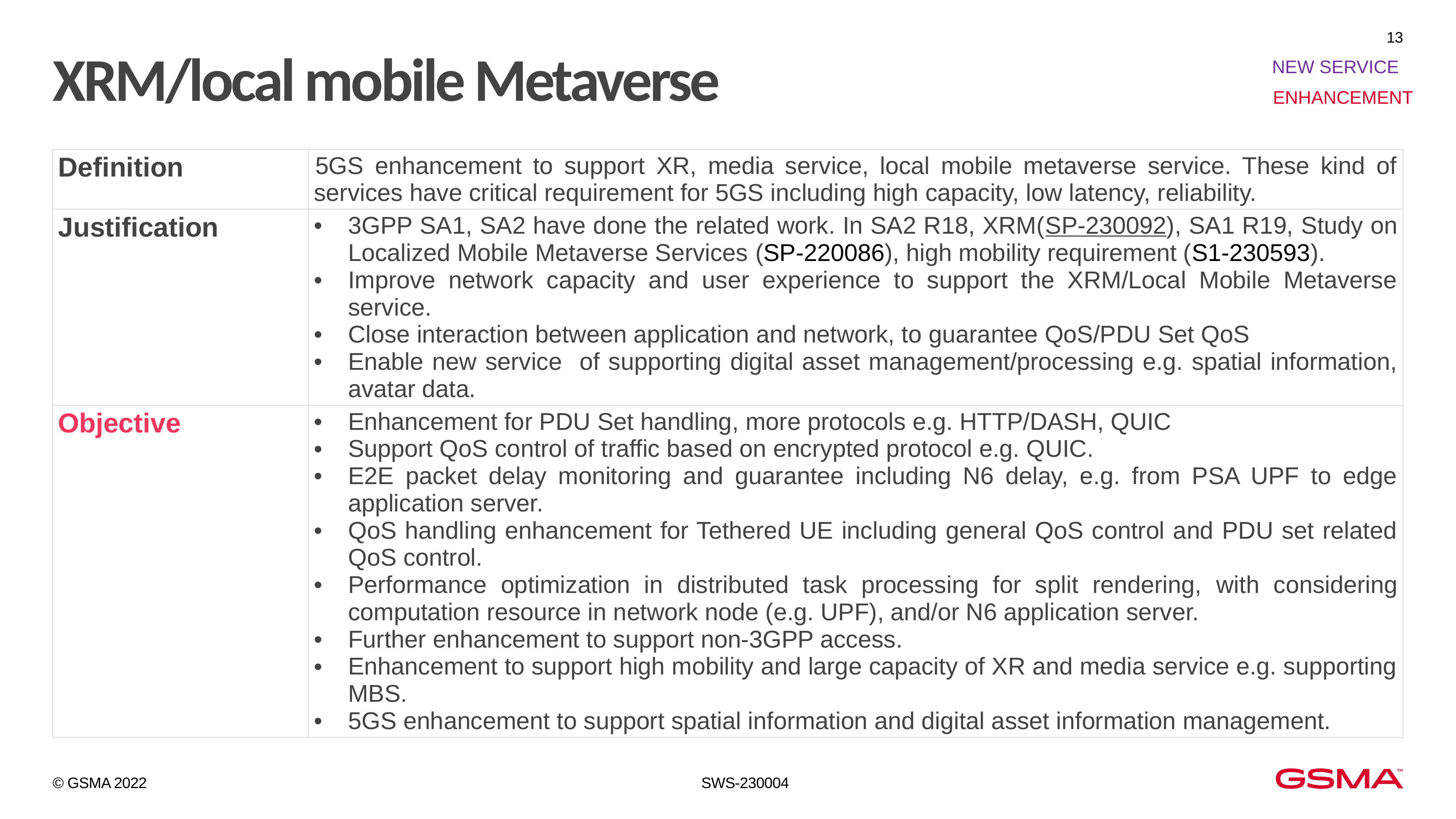

13
# XRM/local mobile Metaverse
NEW SERVICE
ENHANCEMENT
| Definition | 5GS enhancement to support XR, media service, local mobile metaverse service. These kind of services have critical requirement for 5GS including high capacity, low latency, reliability. |
| --- | --- |
| Justification | 3GPP SA1, SA2 have done the related work. In SA2 R18, XRM(SP-230092), SA1 R19, Study on Localized Mobile Metaverse Services (SP-220086), high mobility requirement (S1-230593). Improve network capacity and user experience to support the XRM/Local Mobile Metaverse service. Close interaction between application and network, to guarantee QoS/PDU Set QoS Enable new service of supporting digital asset management/processing e.g. spatial information, avatar data. |
| Objective | Enhancement for PDU Set handling, more protocols e.g. HTTP/DASH, QUIC Support QoS control of traffic based on encrypted protocol e.g. QUIC. E2E packet delay monitoring and guarantee including N6 delay, e.g. from PSA UPF to edge application server. QoS handling enhancement for Tethered UE including general QoS control and PDU set related QoS control. Performance optimization in distributed task processing for split rendering, with considering computation resource in network node (e.g. UPF), and/or N6 application server. Further enhancement to support non-3GPP access. Enhancement to support high mobility and large capacity of XR and media service e.g. supporting MBS. 5GS enhancement to support spatial information and digital asset information management. |
© GSMA 2022